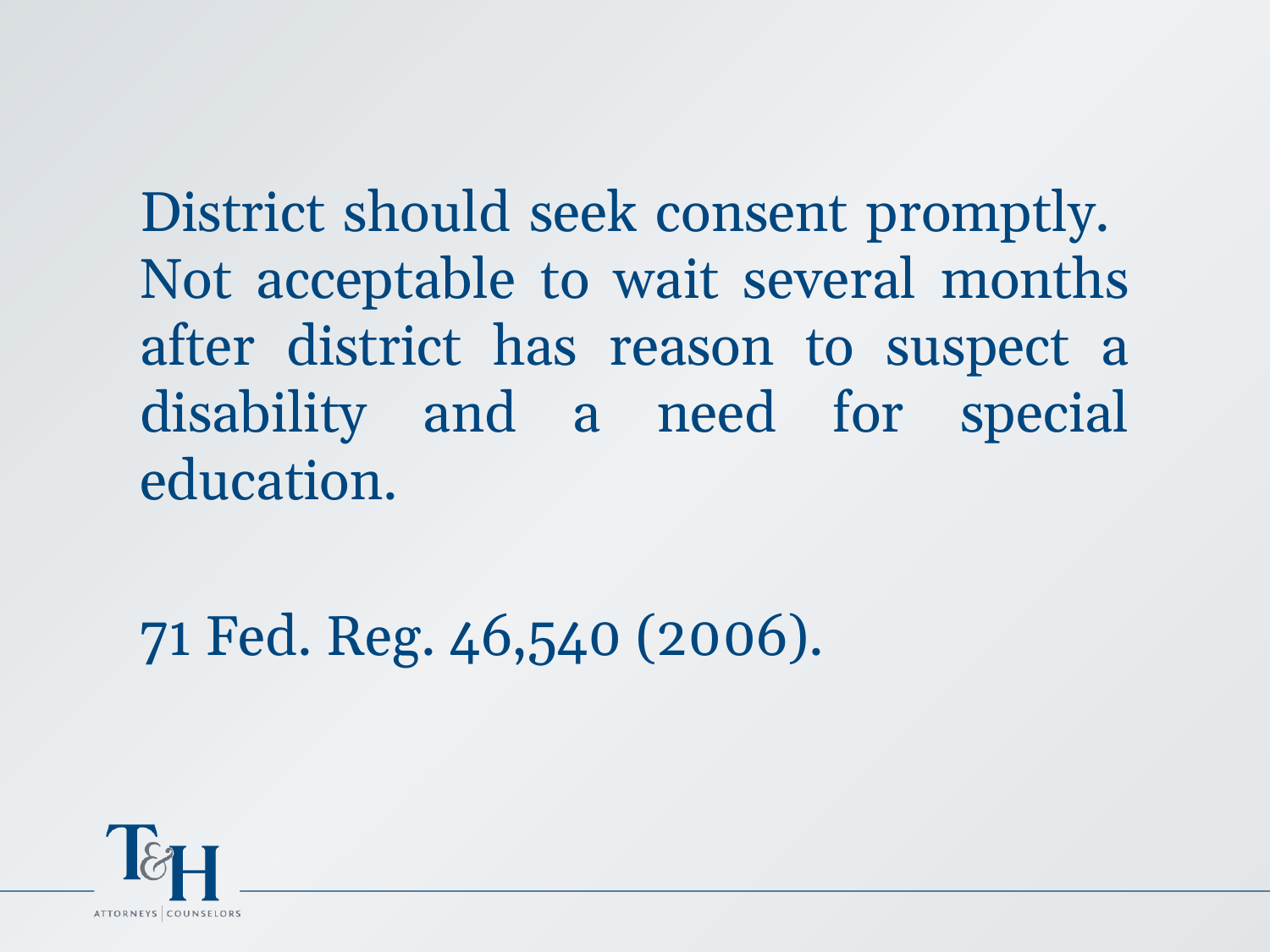

District should seek consent promptly.  Not acceptable to wait several months after district has reason to suspect a disability and a need for special education.

71 Fed. Reg. 46,540 (2006).